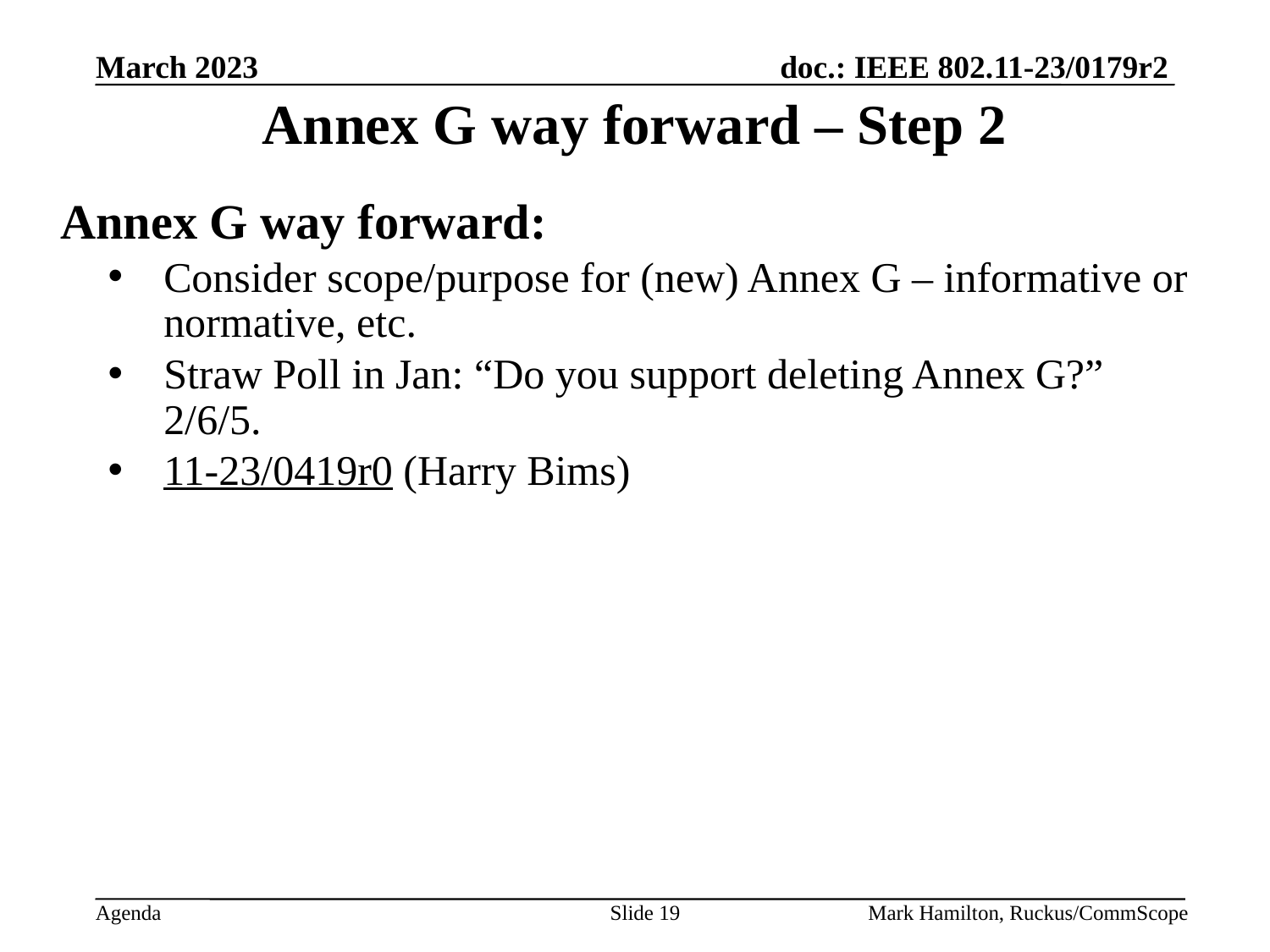

# Annex G way forward – Step 2
Annex G way forward:
Consider scope/purpose for (new) Annex G – informative or normative, etc.
Straw Poll in Jan: “Do you support deleting Annex G?”  2/6/5.
11-23/0419r0 (Harry Bims)